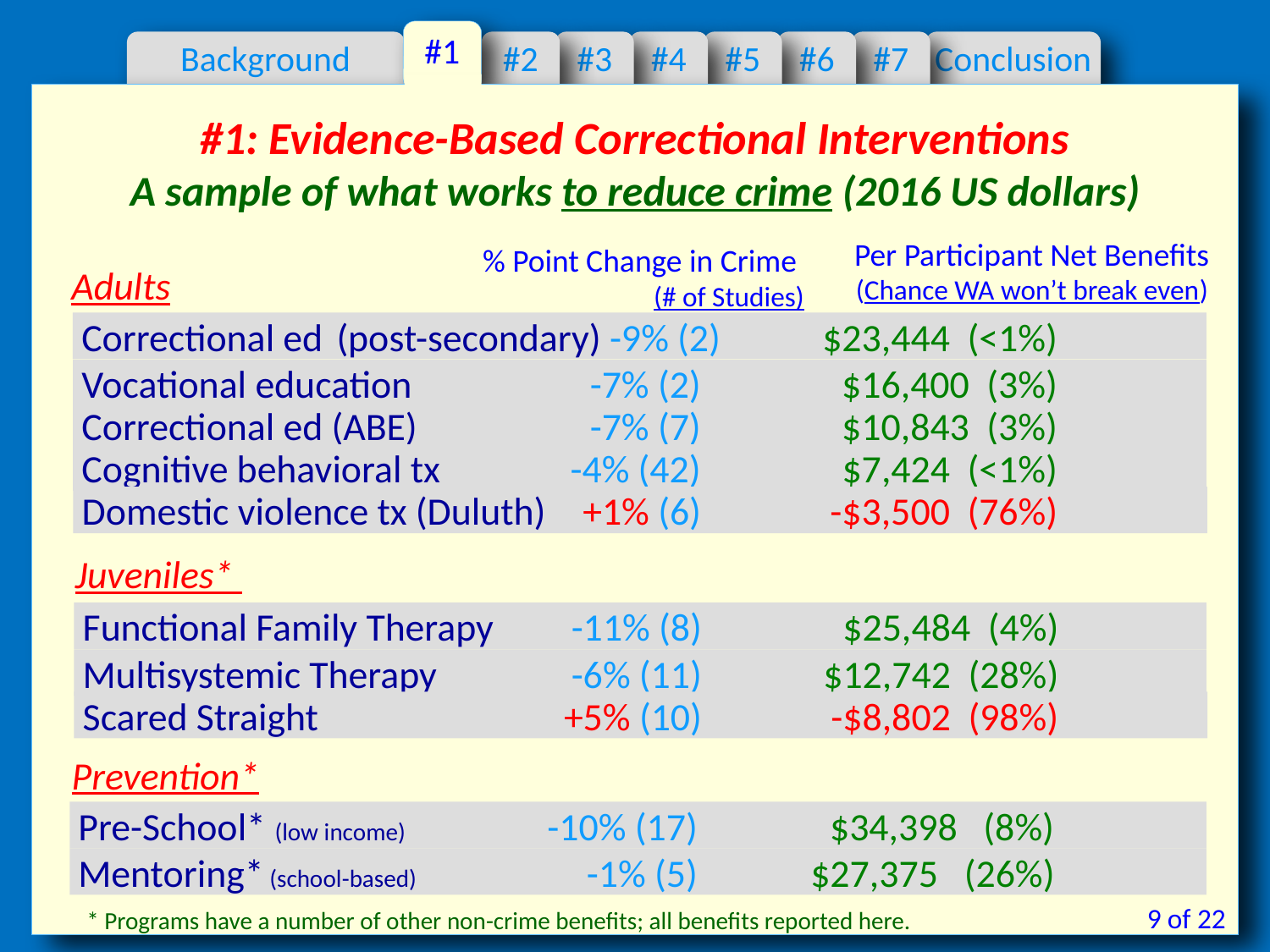

#1
#2
#3
#4
#5
#6
#7
Conclusion
Background

#1: Evidence-Based Correctional Interventions
A sample of what works to reduce crime (2016 US dollars)
Per Participant Net Benefits
(Chance WA won’t break even)
% Point Change in Crime
(# of Studies)
Adults
 Correctional ed  (post-secondary) 	-9% (2)	$23,444  (<1%)

A powerful tool called “Meta-Analysis” allows researchers to systematically combine the findings of all studies (not just one!) to get the average effect of a program.

 Vocational education	-7% (2)	 $16,400  (3%)
 Correctional ed (ABE)	-7% (7)	$10,843  (3%)
 Cognitive behavioral tx	-4% (42)	    $7,424  (<1%)
 Domestic violence tx (Duluth)	+1% (6)	-$3,500  (76%)
Juveniles*
Reentry Report (Bitney et al., 2017)
Reviewed 59 programs in the adult system
53% showed statistically significant reductions in recidivism
Conducted benefit-cost analysis on 45 programs
64% showed benefits that outweighed the costs (at least 75% of the time)

 Functional Family Therapy 	-11% (8)	$25,484  (4%)
 Multisystemic Therapy 	-6% (11)	$12,742  (28%)

 Scared Straight	+5% (10)	-$8,802  (98%)
Prevention*
 Pre-School* (low income)	-10% (17)	           $34,398   (8%)
 Mentoring* (school-based) 	-1% (5)	             $27,375   (26%)
9 of 22
* Programs have a number of other non-crime benefits; all benefits reported here.